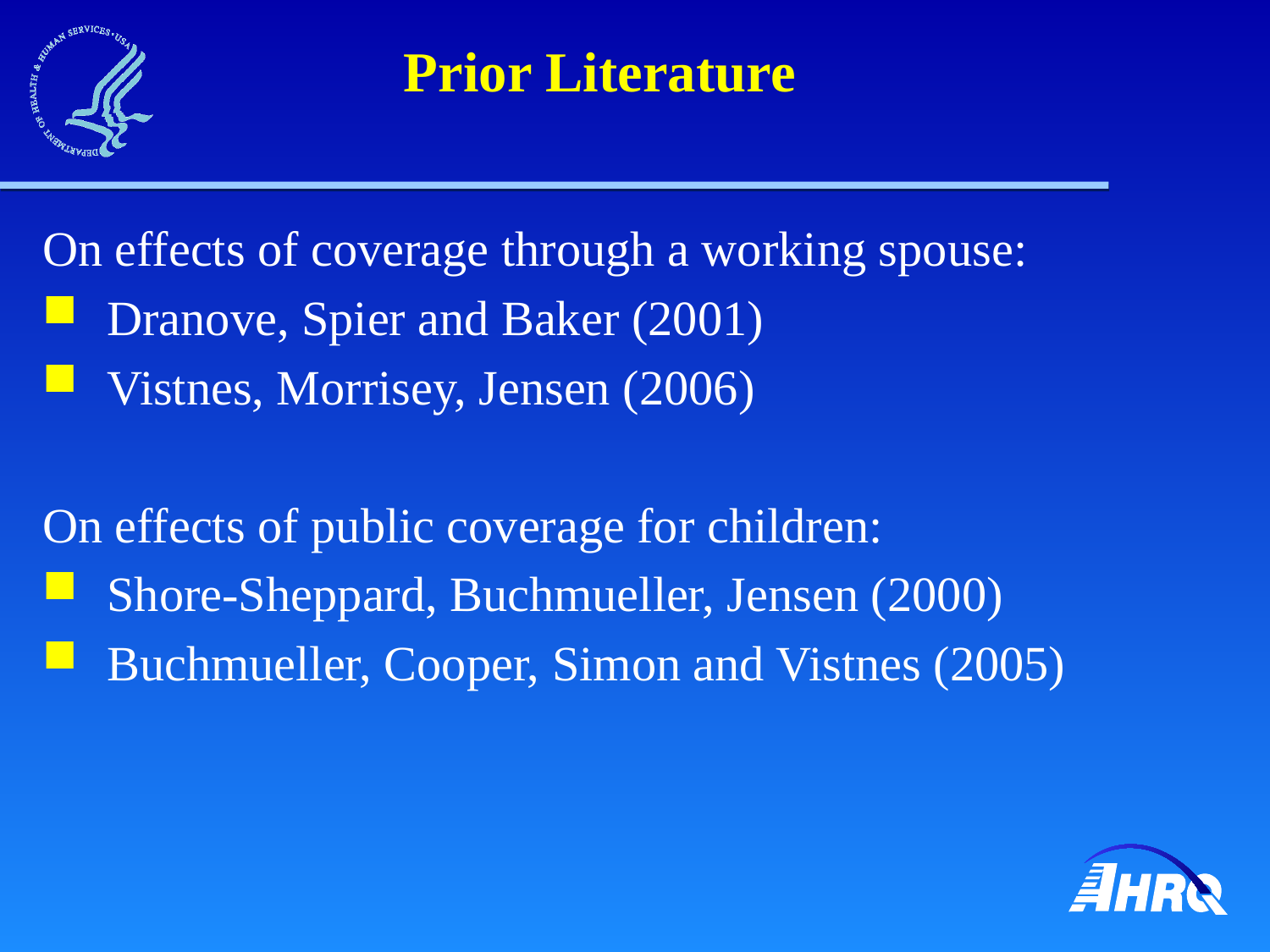

# Prior Literature
On effects of coverage through a working spouse:
Dranove, Spier and Baker (2001)
Vistnes, Morrisey, Jensen (2006)

On effects of public coverage for children:
Shore-Sheppard, Buchmueller, Jensen (2000)
Buchmueller, Cooper, Simon and Vistnes (2005)